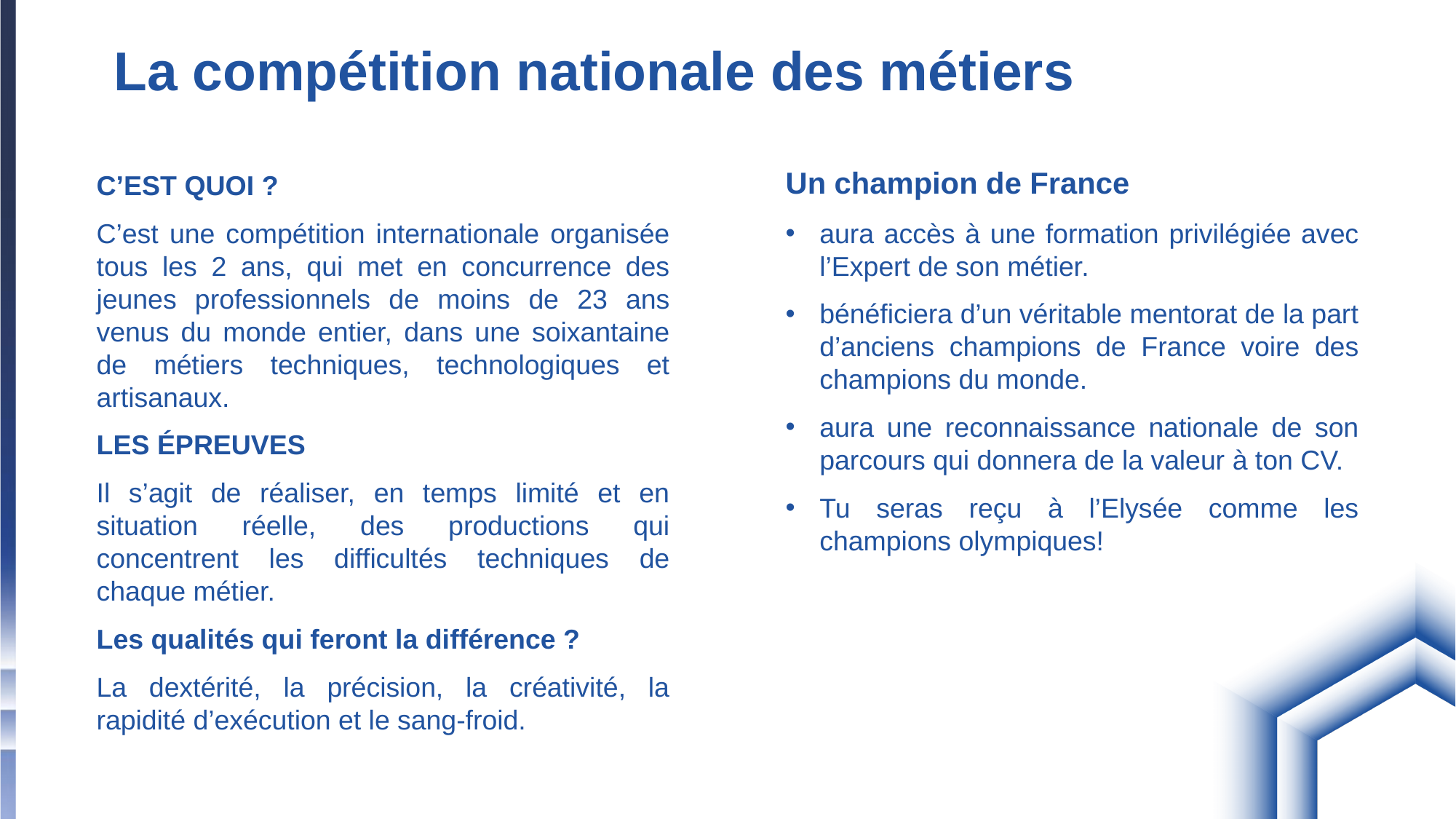

# La compétition nationale des métiers
C’EST QUOI ?
C’est une compétition internationale organisée tous les 2 ans, qui met en concurrence des jeunes professionnels de moins de 23 ans venus du monde entier, dans une soixantaine de métiers techniques, technologiques et artisanaux.
LES ÉPREUVES
Il s’agit de réaliser, en temps limité et en situation réelle, des productions qui concentrent les difficultés techniques de chaque métier.
Les qualités qui feront la différence ?
La dextérité, la précision, la créativité, la rapidité d’exécution et le sang-froid.

Un champion de France
aura accès à une formation privilégiée avec l’Expert de son métier.
bénéficiera d’un véritable mentorat de la part d’anciens champions de France voire des champions du monde.
aura une reconnaissance nationale de son parcours qui donnera de la valeur à ton CV.
Tu seras reçu à l’Elysée comme les champions olympiques!